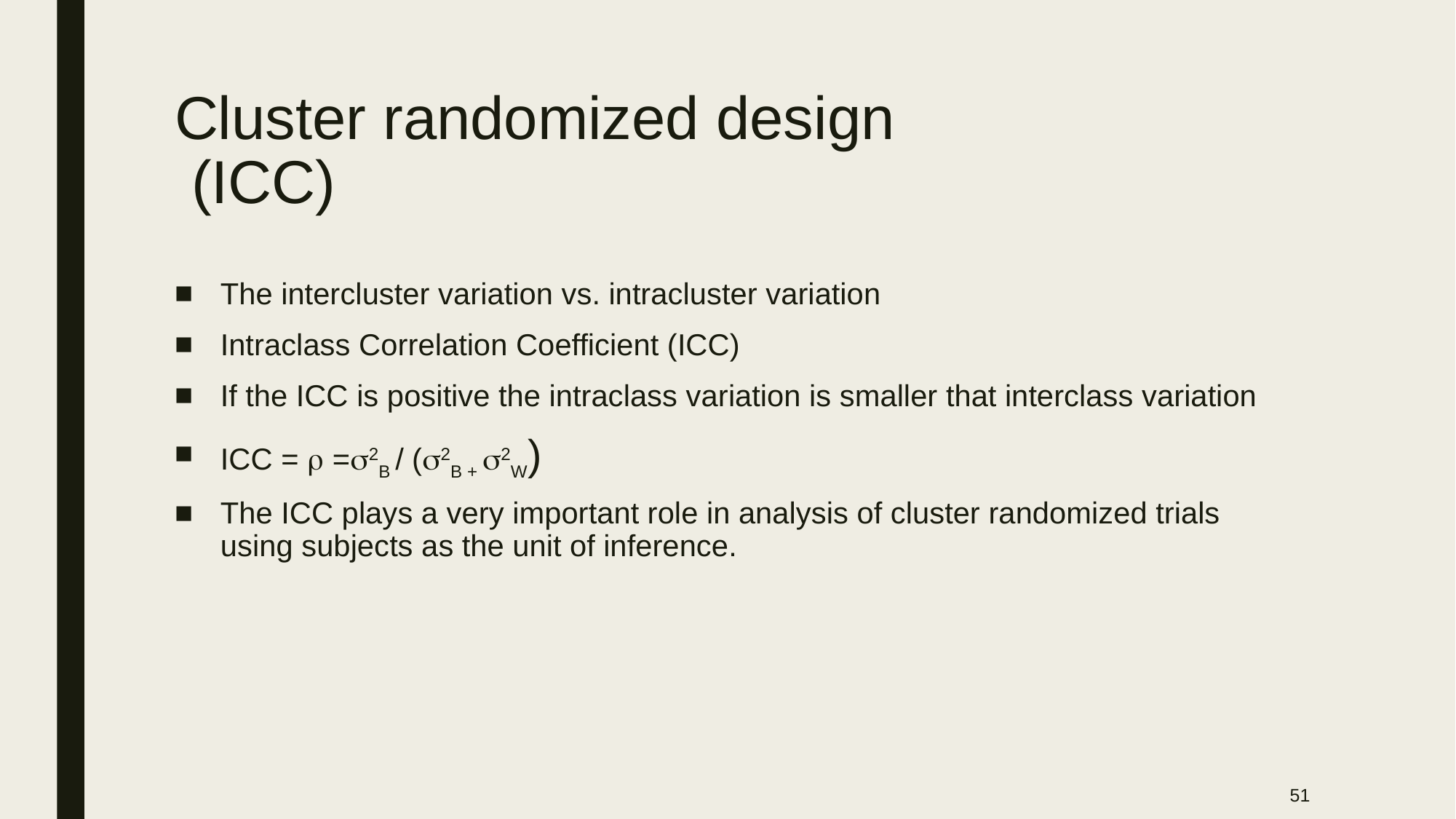

# Cluster randomized design (ICC)
The intercluster variation vs. intracluster variation
Intraclass Correlation Coefficient (ICC)
If the ICC is positive the intraclass variation is smaller that interclass variation
ICC = ρ =σ2B / (σ2B + σ2W)
The ICC plays a very important role in analysis of cluster randomized trials using subjects as the unit of inference.
51